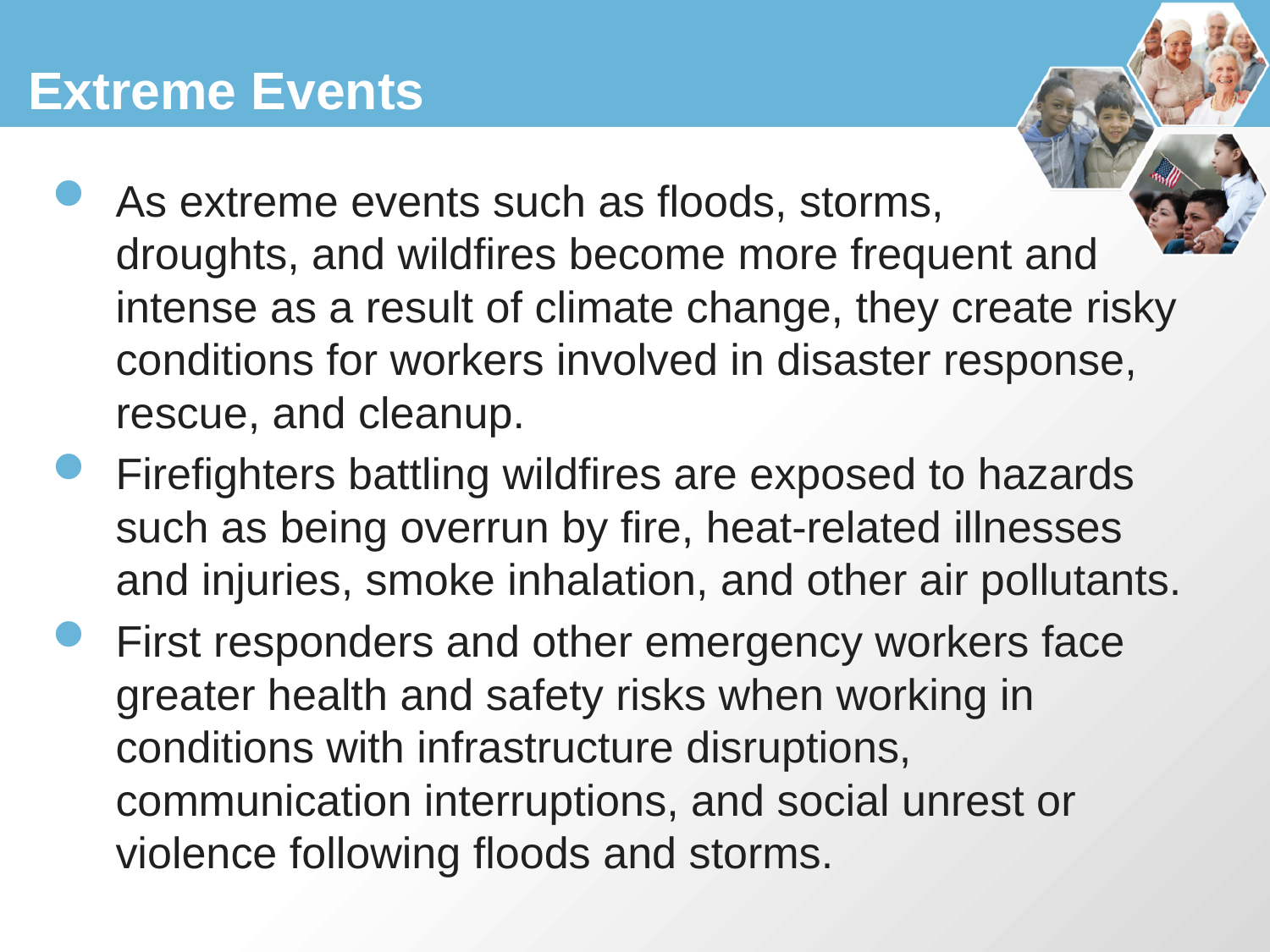

# Extreme Events
As extreme events such as floods, storms,
droughts, and wildfires become more frequent and intense as a result of climate change, they create risky conditions for workers involved in disaster response, rescue, and cleanup.
Firefighters battling wildfires are exposed to hazards such as being overrun by fire, heat-related illnesses and injuries, smoke inhalation, and other air pollutants.
First responders and other emergency workers face greater health and safety risks when working in conditions with infrastructure disruptions, communication interruptions, and social unrest or violence following floods and storms.